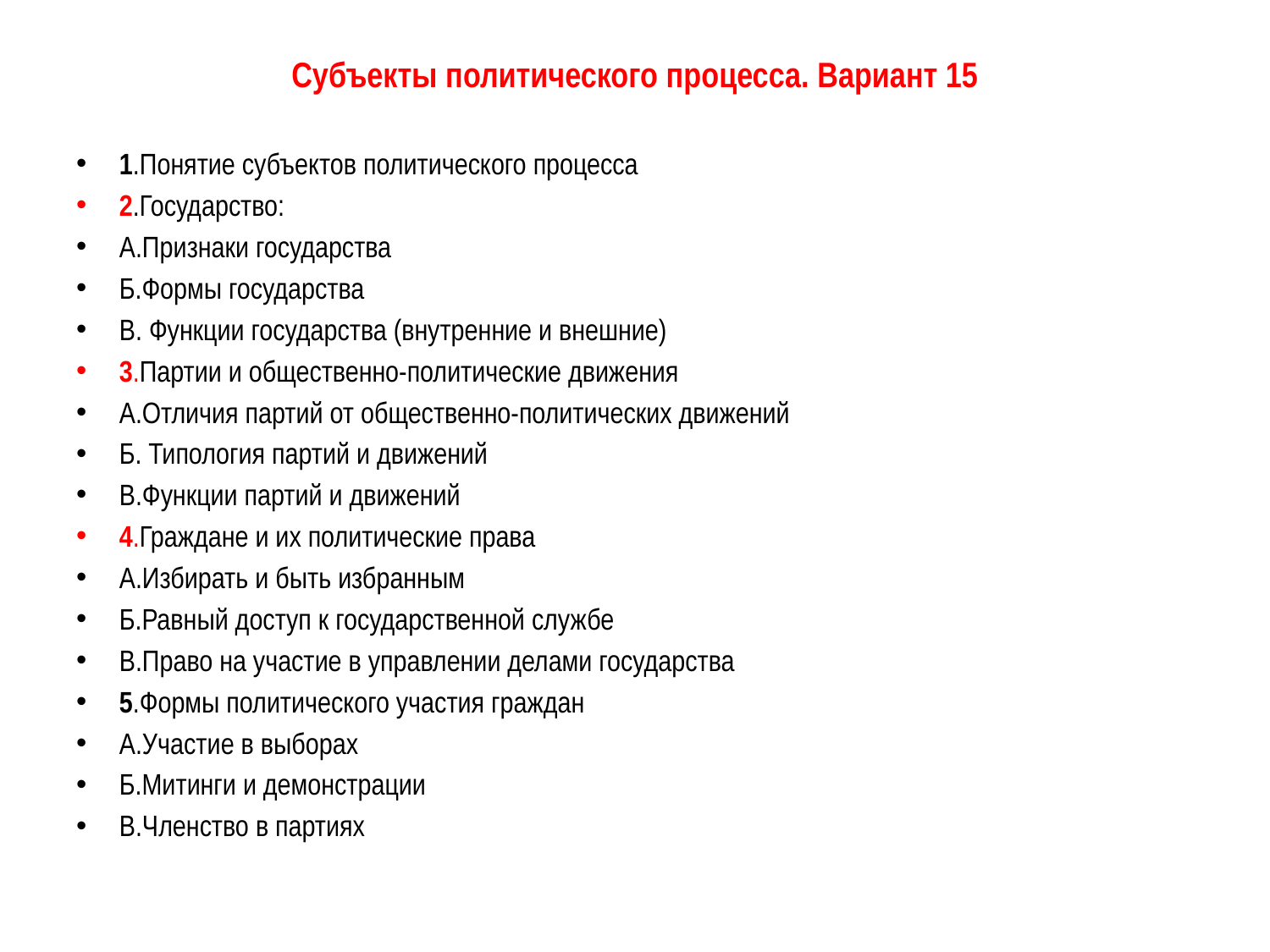

# Субъекты политического процесса. Вариант 15
1.Понятие субъектов политического процесса
2.Государство:
А.Признаки государства
Б.Формы государства
В. Функции государства (внутренние и внешние)
3.Партии и общественно-политические движения
А.Отличия партий от общественно-политических движений
Б. Типология партий и движений
В.Функции партий и движений
4.Граждане и их политические права
А.Избирать и быть избранным
Б.Равный доступ к государственной службе
В.Право на участие в управлении делами государства
5.Формы политического участия граждан
А.Участие в выборах
Б.Митинги и демонстрации
В.Членство в партиях